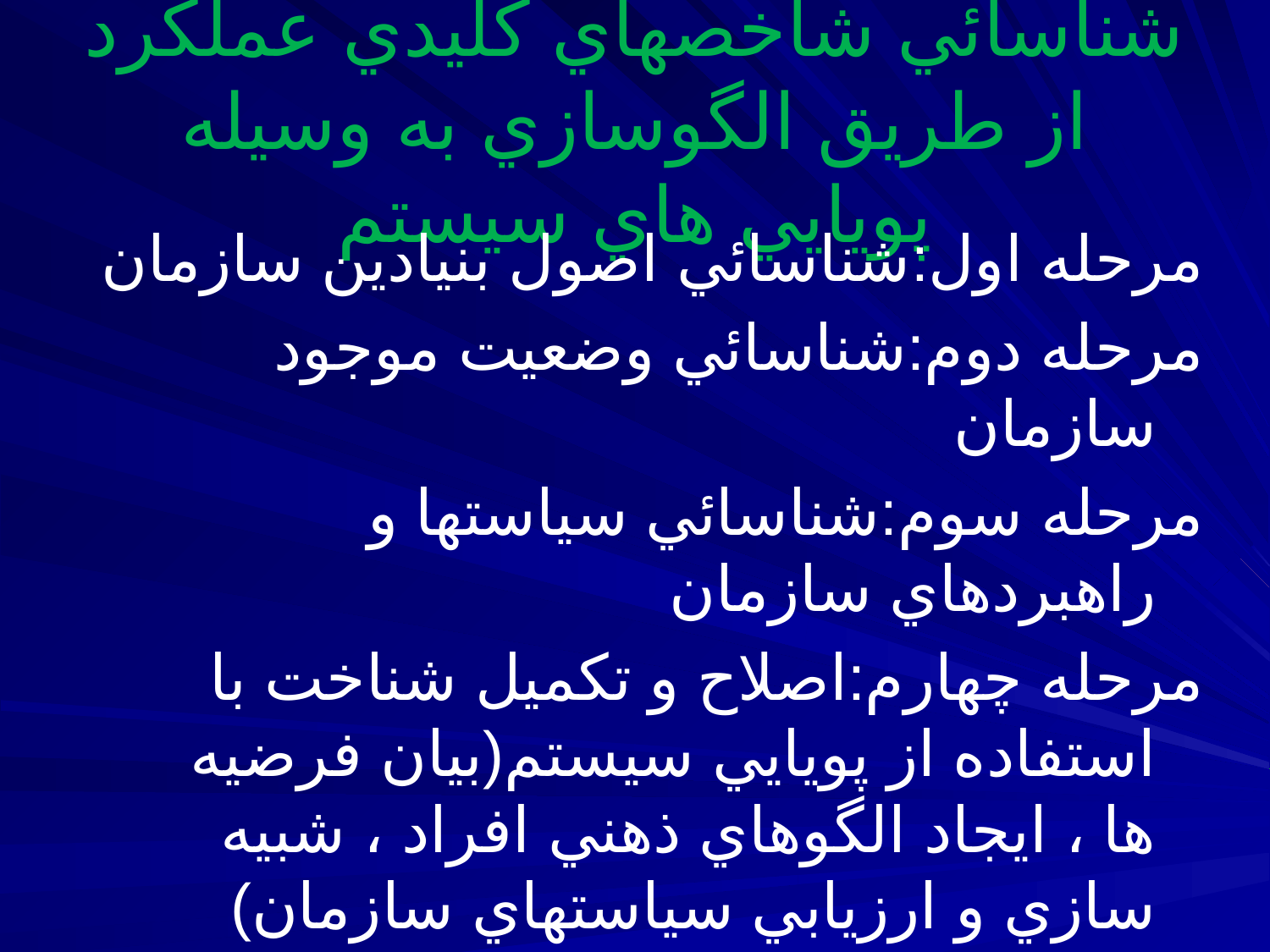

# شناسائي شاخصهاي کليدي عملکرد از طريق الگوسازي به وسيله پويايي هاي سيستم
مرحله اول:شناسائي اصول بنيادين سازمان
مرحله دوم:شناسائي وضعيت موجود سازمان
مرحله سوم:شناسائي سياستها و راهبردهاي سازمان
مرحله چهارم:اصلاح و تکميل شناخت با استفاده از پويايي سيستم(بيان فرضيه ها ، ايجاد الگوهاي ذهني افراد ، شبيه سازي و ارزيابي سياستهاي سازمان)